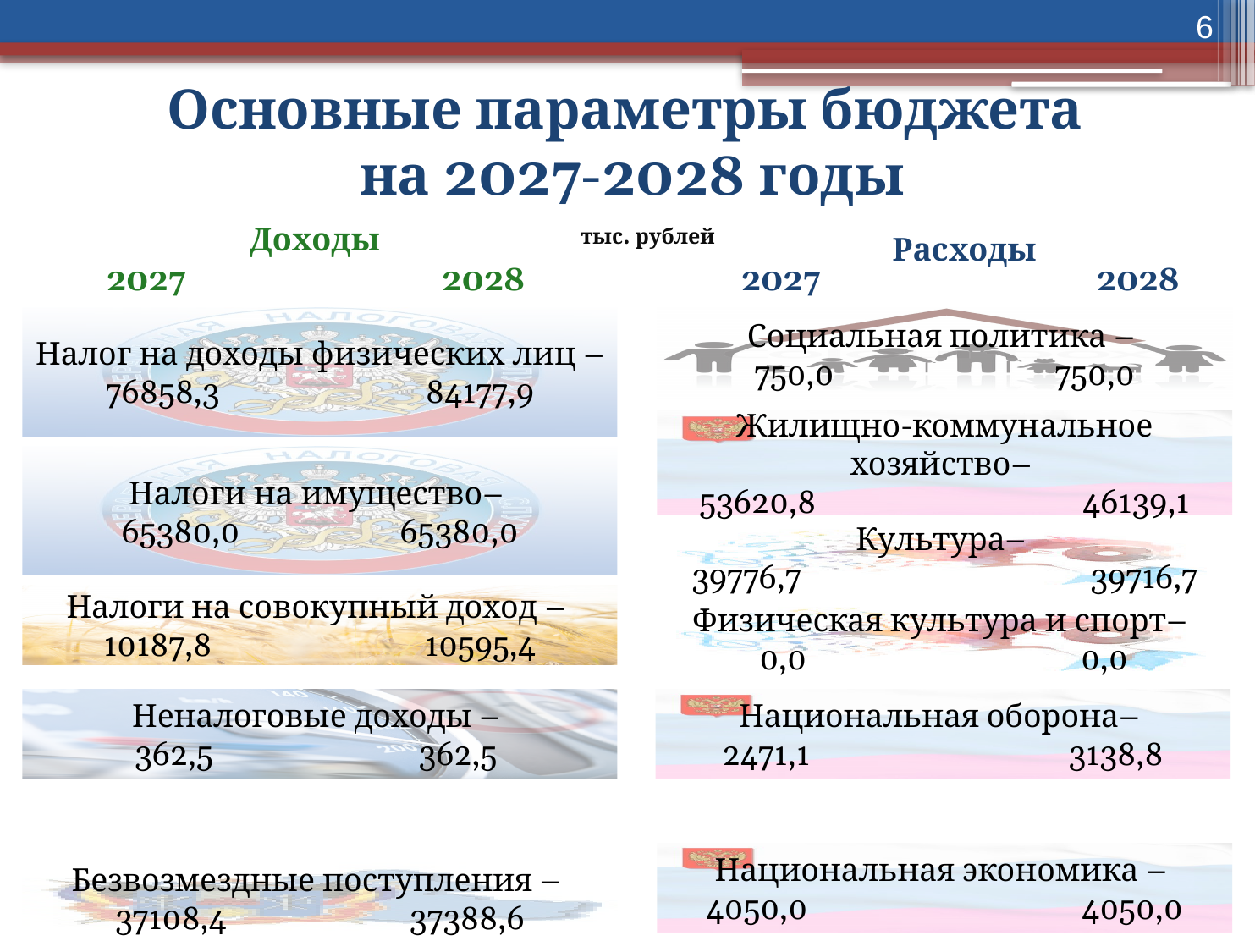

6
Основные параметры бюджета
на 2027-2028 годы

Доходы
тыс. рублей
Расходы
2027
2028
2027
2028
Налог на доходы физических лиц – 76858,3                           84177,9
Социальная политика –
750,0                             750,0
Жилищно-коммунальное хозяйство–
53620,8                                   46139,1
Налоги на имущество–
65380,0                     65380,0
Культура–
39776,7                                      39716,7
Налоги на совокупный доход –
10187,8                            10595,4
Физическая культура и спорт–
0,0                                    0,0
Национальная оборона–
2471,1                                  3138,8
Неналоговые доходы –
362,5                           362,5
Национальная экономика –
4050,0                                    4050,0
Безвозмездные поступления –
37108,4                        37388,6